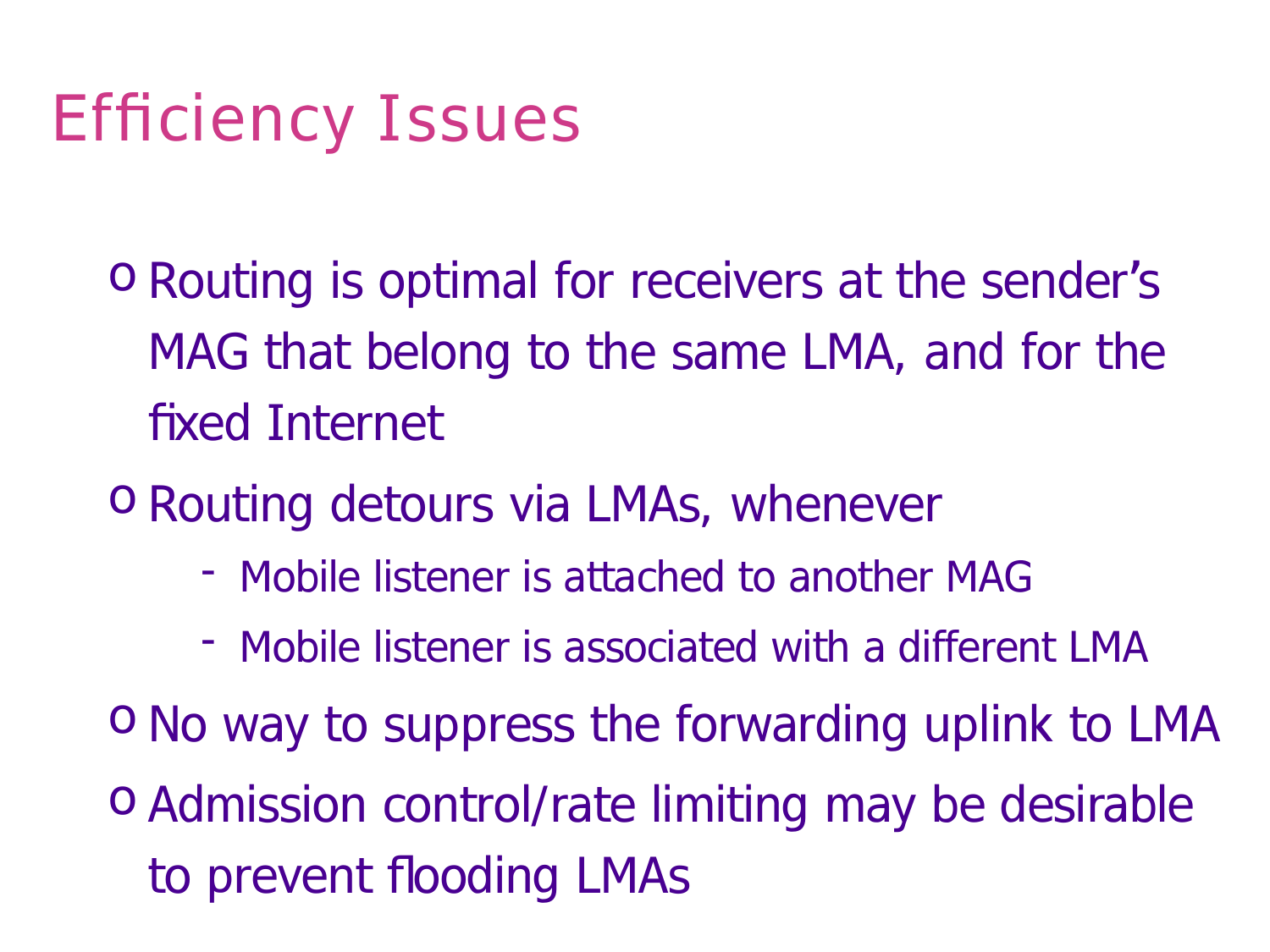

# Efficiency Issues
Routing is optimal for receivers at the sender’s MAG that belong to the same LMA, and for the fixed Internet
Routing detours via LMAs, whenever
Mobile listener is attached to another MAG
Mobile listener is associated with a different LMA
No way to suppress the forwarding uplink to LMA
Admission control/rate limiting may be desirable to prevent flooding LMAs